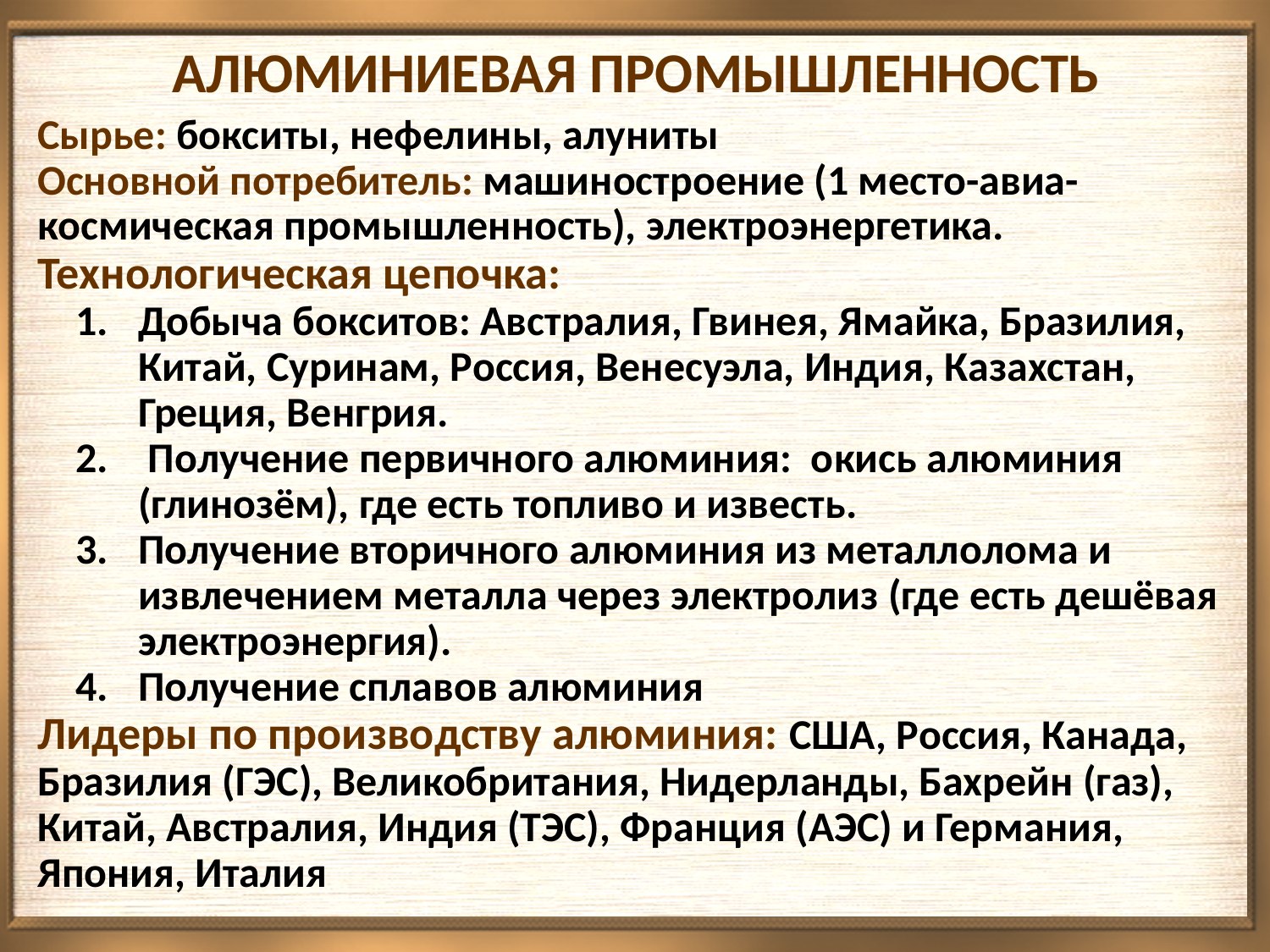

# АЛЮМИНИЕВАЯ ПРОМЫШЛЕННОСТЬ
Сырье: бокситы, нефелины, алуниты
Основной потребитель: машиностроение (1 место-авиа-космическая промышленность), электроэнергетика.
Технологическая цепочка:
Добыча бокситов: Австралия, Гвинея, Ямайка, Бразилия, Китай, Суринам, Россия, Венесуэла, Индия, Казахстан, Греция, Венгрия.
 Получение первичного алюминия:  окись алюминия (глинозём), где есть топливо и известь.
Получение вторичного алюминия из металлолома и извлечением металла через электролиз (где есть дешёвая электроэнергия).
Получение сплавов алюминия
Лидеры по производству алюминия: США, Россия, Канада, Бразилия (ГЭС), Великобритания, Нидерланды, Бахрейн (газ),  Китай, Австралия, Индия (ТЭС), Франция (АЭС) и Германия, Япония, Италия